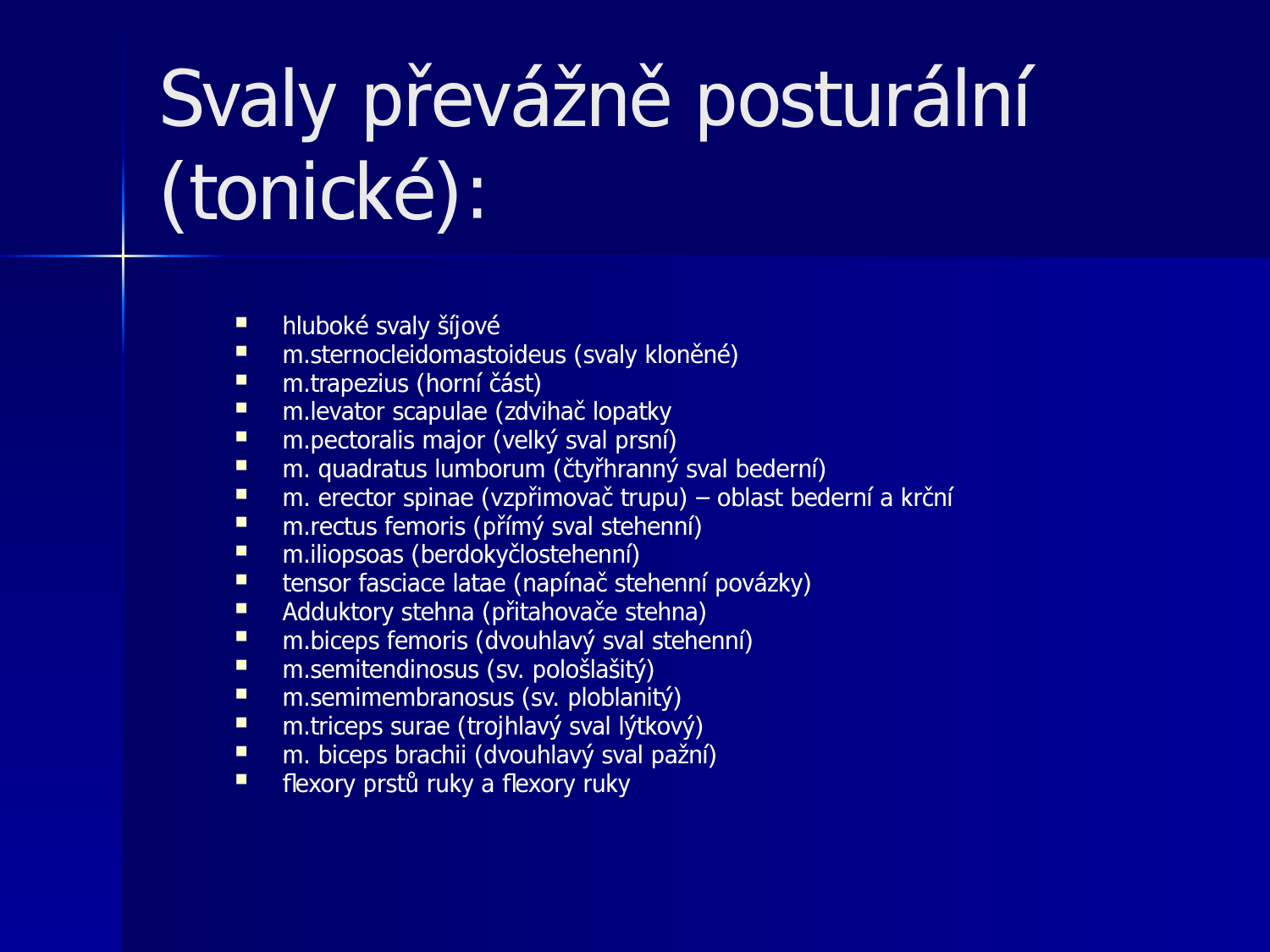

# Svaly převážně posturální (tonické):

hluboké svaly šíjové
m.sternocleidomastoideus (svaly kloněné)
m.trapezius (horní část)
m.levator scapulae (zdvihač lopatky
m.pectoralis major (velký sval prsní)
m. quadratus lumborum (čtyřhranný sval bederní)
m. erector spinae (vzpřimovač trupu) – oblast bederní a krční
m.rectus femoris (přímý sval stehenní)
m.iliopsoas (berdokyčlostehenní)
tensor fasciace latae (napínač stehenní povázky)
Adduktory stehna (přitahovače stehna)
m.biceps femoris (dvouhlavý sval stehenní)
m.semitendinosus (sv. pološlašitý)
m.semimembranosus (sv. ploblanitý)
m.triceps surae (trojhlavý sval lýtkový)
m. biceps brachii (dvouhlavý sval pažní)
flexory prstů ruky a flexory ruky